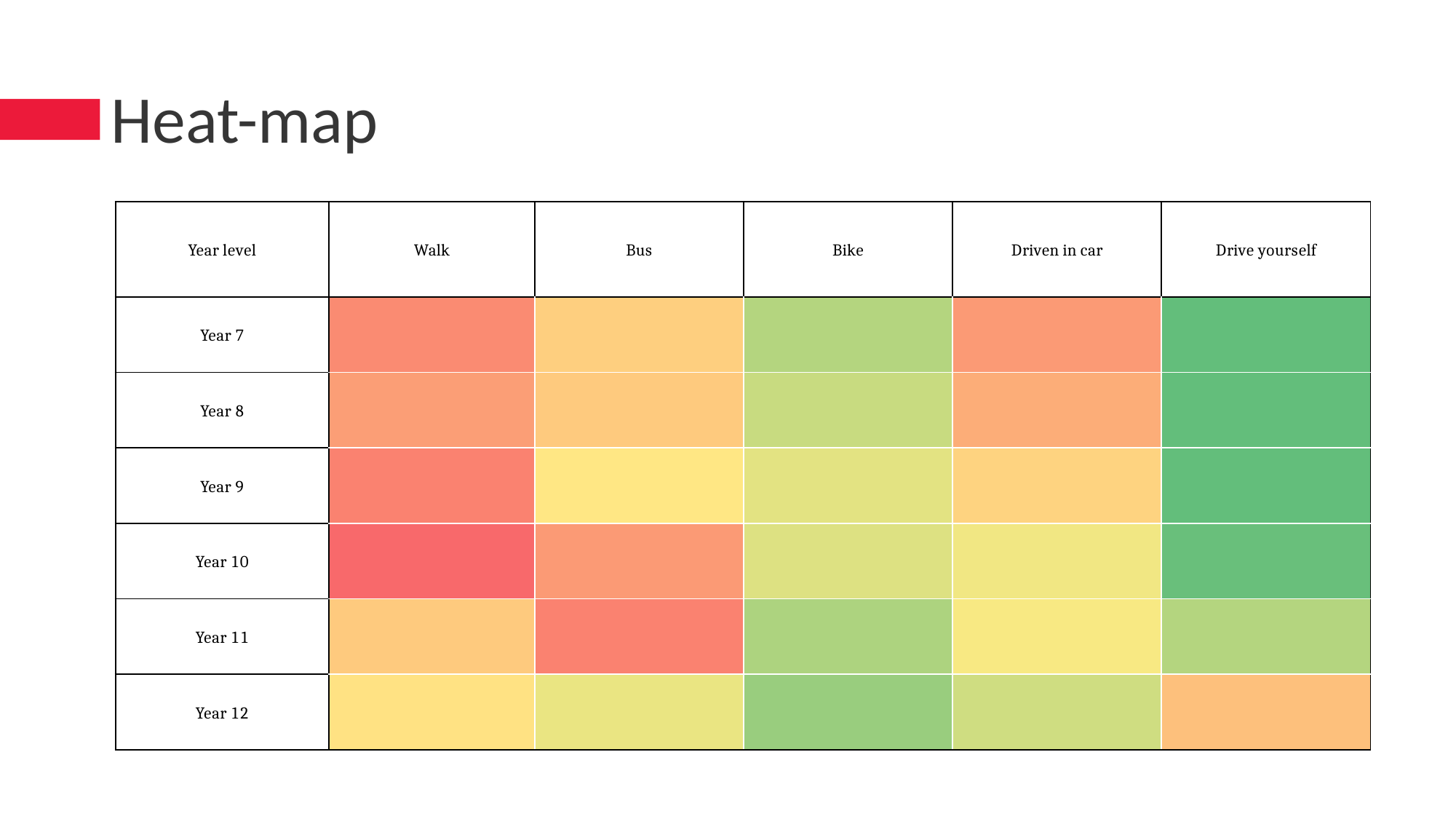

# Heat-map
| Year level | Walk | Bus | Bike | Driven in car | Drive yourself |
| --- | --- | --- | --- | --- | --- |
| Year 7 |  |  |  |  |  |
| Year 8 |  |  |  |  |  |
| Year 9 |  |  |  |  |  |
| Year 10 |  |  |  |  |  |
| Year 11 |  |  |  |  |  |
| Year 12 |  |  |  |  |  |